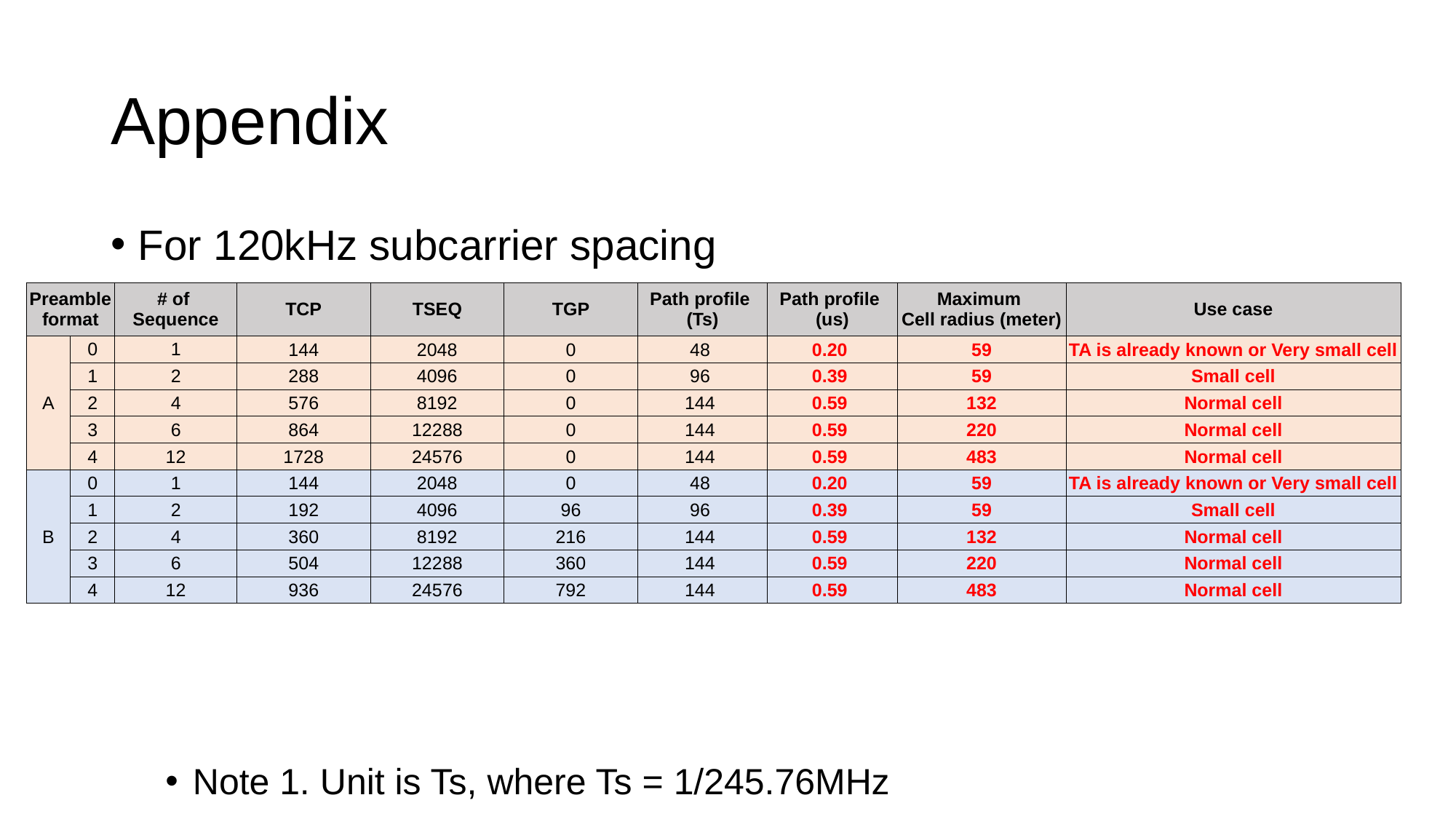

# Appendix
For 120kHz subcarrier spacing

Note 1. Unit is Ts, where Ts = 1/245.76MHz
| Preamble format |  | # of Sequence | TCP | TSEQ | TGP | Path profile (Ts) | Path profile (us) | Maximum Cell radius (meter) | Use case |
| --- | --- | --- | --- | --- | --- | --- | --- | --- | --- |
| A | 0 | 1 | 144 | 2048 | 0 | 48 | 0.20 | 59 | TA is already known or Very small cell |
|  | 1 | 2 | 288 | 4096 | 0 | 96 | 0.39 | 59 | Small cell |
|  | 2 | 4 | 576 | 8192 | 0 | 144 | 0.59 | 132 | Normal cell |
|  | 3 | 6 | 864 | 12288 | 0 | 144 | 0.59 | 220 | Normal cell |
|  | 4 | 12 | 1728 | 24576 | 0 | 144 | 0.59 | 483 | Normal cell |
| B | 0 | 1 | 144 | 2048 | 0 | 48 | 0.20 | 59 | TA is already known or Very small cell |
|  | 1 | 2 | 192 | 4096 | 96 | 96 | 0.39 | 59 | Small cell |
|  | 2 | 4 | 360 | 8192 | 216 | 144 | 0.59 | 132 | Normal cell |
|  | 3 | 6 | 504 | 12288 | 360 | 144 | 0.59 | 220 | Normal cell |
|  | 4 | 12 | 936 | 24576 | 792 | 144 | 0.59 | 483 | Normal cell |